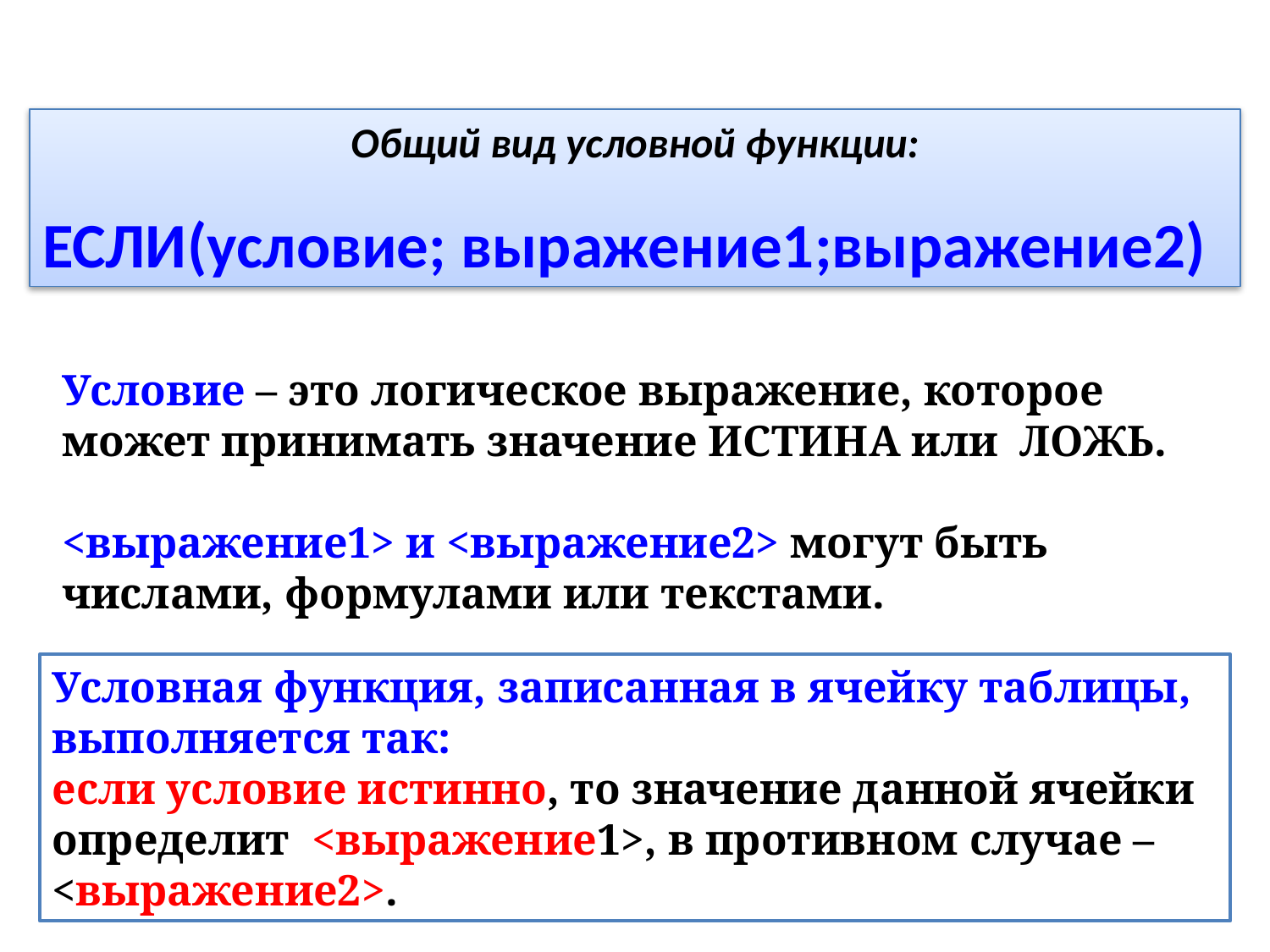

Общий вид условной функции:

ЕСЛИ(условие; выражение1;выражение2)
Условие – это логическое выражение, которое может принимать значение ИСТИНА или  ЛОЖЬ.

<выражение1> и <выражение2> могут быть числами, формулами или текстами.
Условная функция, записанная в ячейку таблицы, выполняется так:
если условие истинно, то значение данной ячейки определит  <выражение1>, в противном случае – <выражение2>.